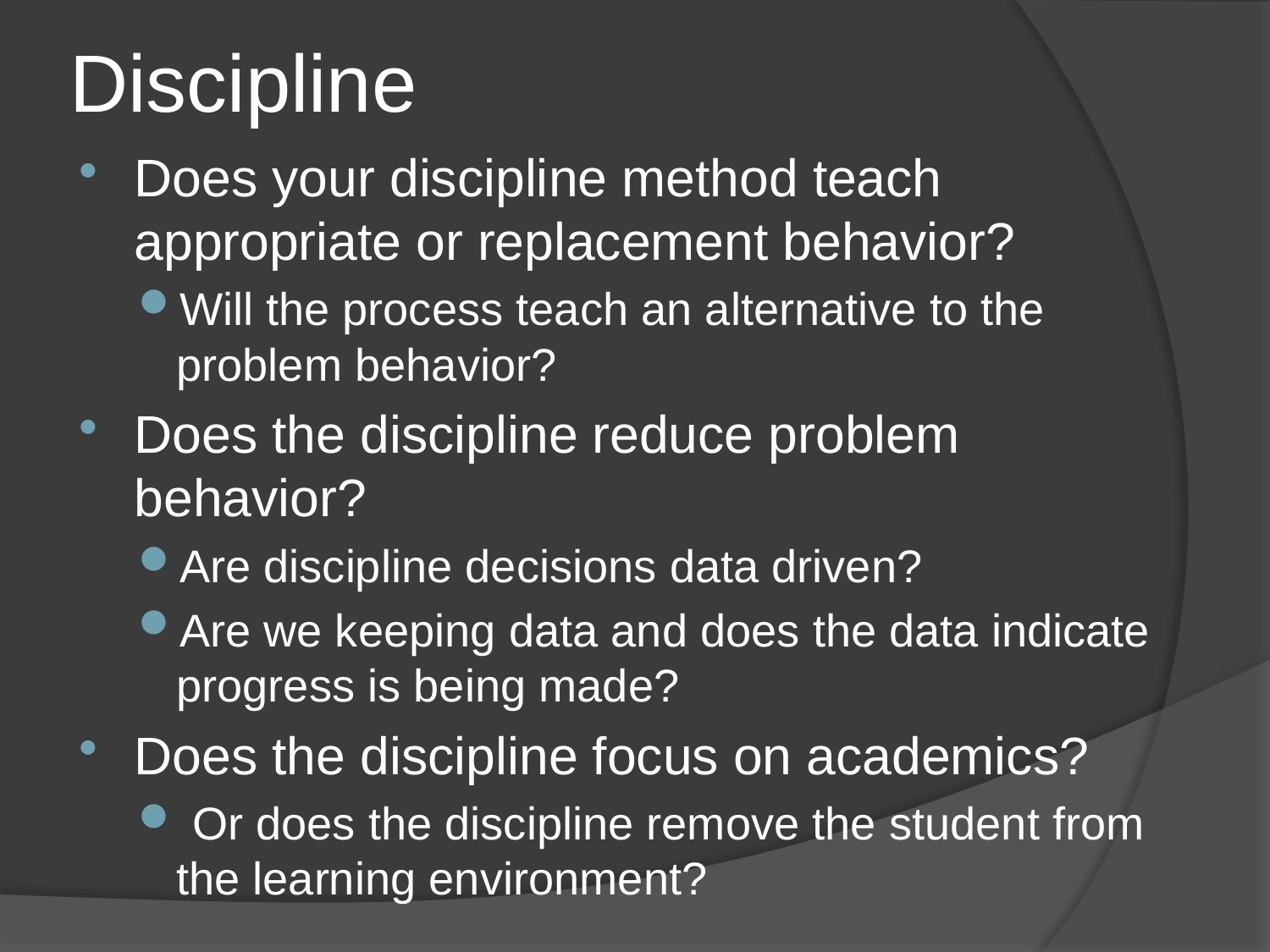

# Discipline
Does your discipline method teach appropriate or replacement behavior?
Will the process teach an alternative to the problem behavior?
Does the discipline reduce problem behavior?
Are discipline decisions data driven?
Are we keeping data and does the data indicate progress is being made?
Does the discipline focus on academics?
 Or does the discipline remove the student from the learning environment?